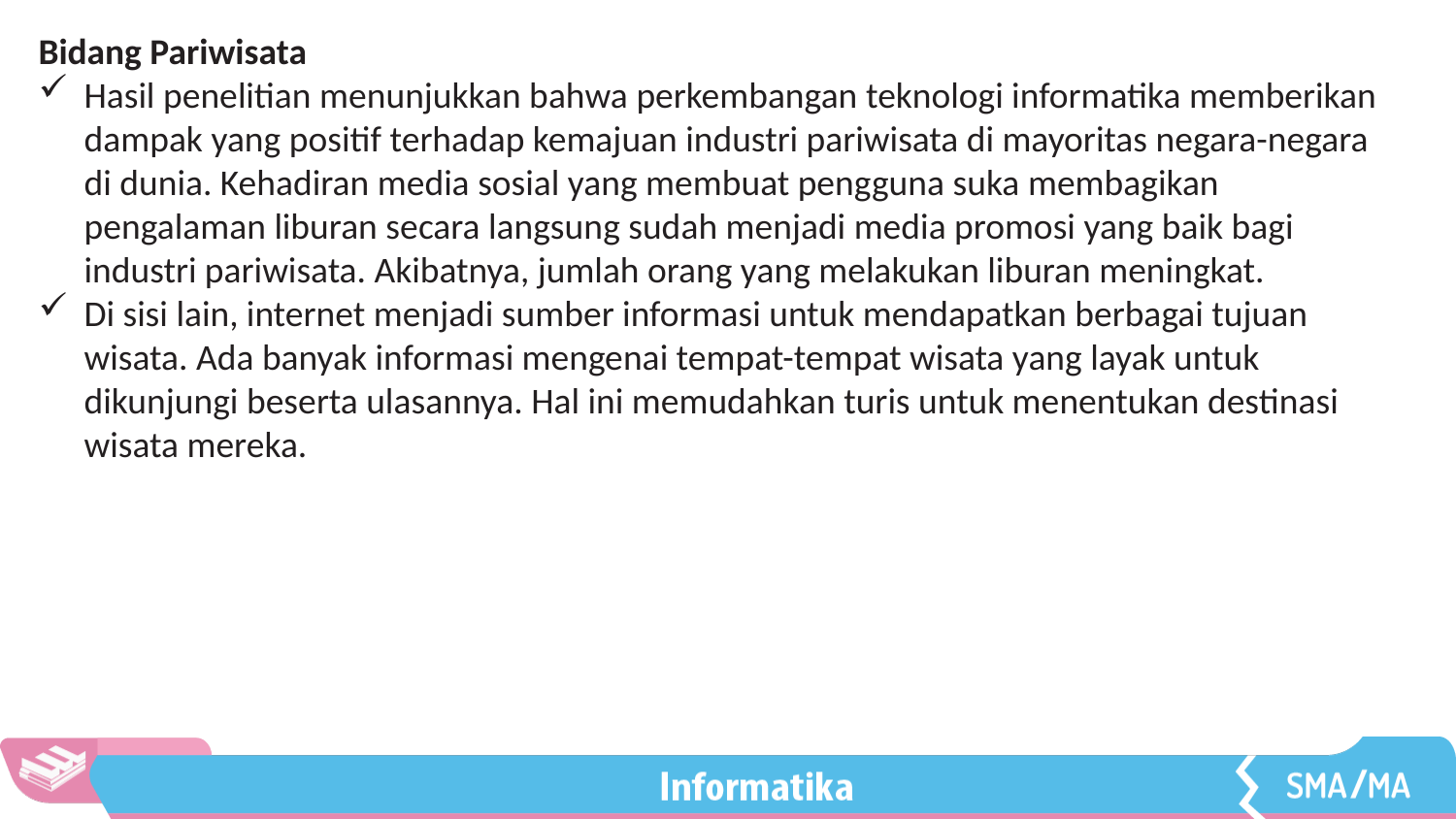

Bidang Pariwisata
Hasil penelitian menunjukkan bahwa perkembangan teknologi informatika memberikan dampak yang positif terhadap kemajuan industri pariwisata di mayoritas negara-negara di dunia. Kehadiran media sosial yang membuat pengguna suka membagikan pengalaman liburan secara langsung sudah menjadi media promosi yang baik bagi industri pariwisata. Akibatnya, jumlah orang yang melakukan liburan meningkat.
Di sisi lain, internet menjadi sumber informasi untuk mendapatkan berbagai tujuan wisata. Ada banyak informasi mengenai tempat-tempat wisata yang layak untuk dikunjungi beserta ulasannya. Hal ini memudahkan turis untuk menentukan destinasi wisata mereka.